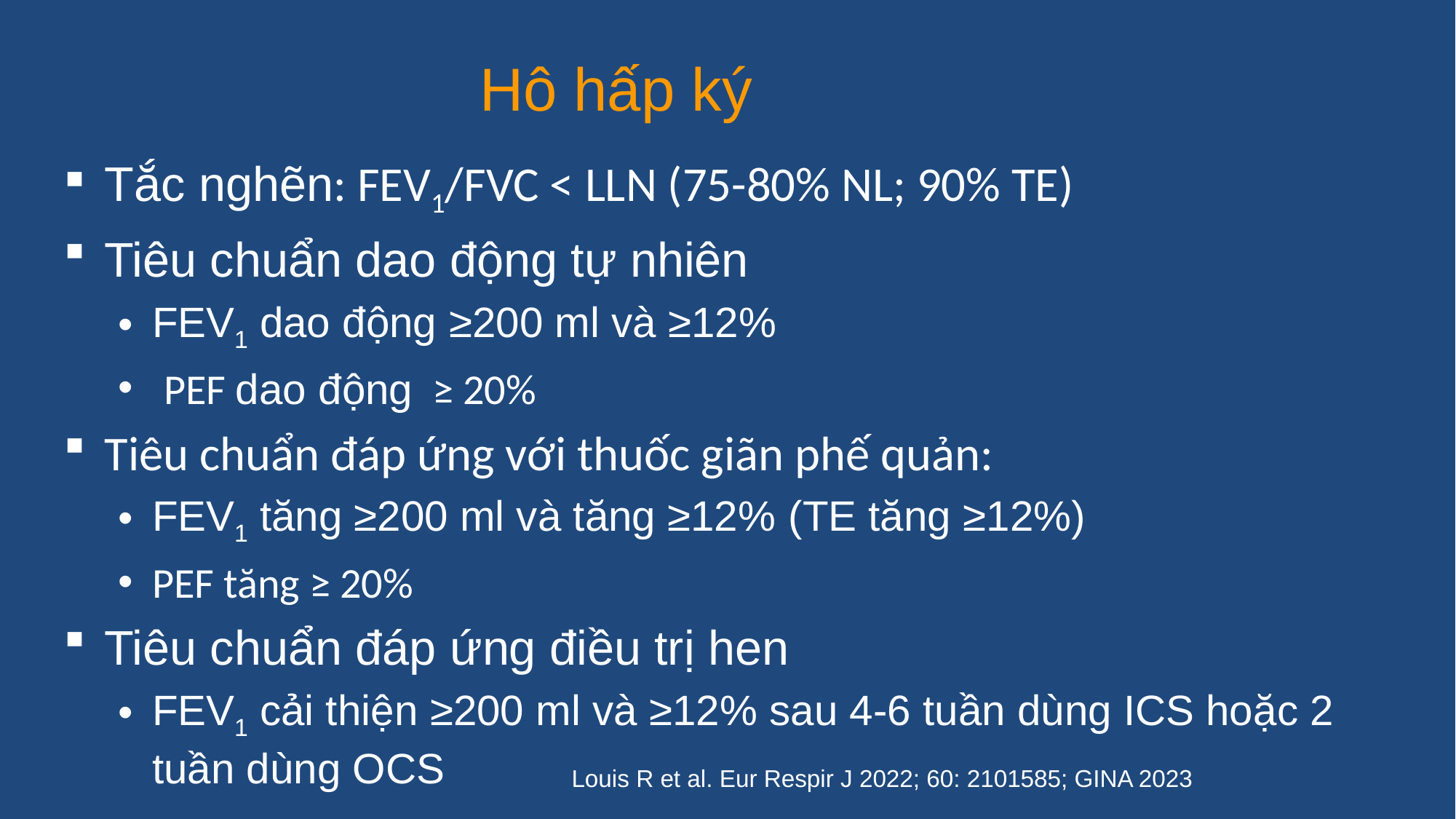

# Hô hấp ký
Tắc nghẽn: FEV1/FVC < LLN (75-80% NL; 90% TE)
Tiêu chuẩn dao động tự nhiên
FEV1 dao động ≥200 ml và ≥12%
 PEF dao động  ≥ 20%
Tiêu chuẩn đáp ứng với thuốc giãn phế quản:
FEV1 tăng ≥200 ml và tăng ≥12% (TE tăng ≥12%)
PEF tăng ≥ 20%
Tiêu chuẩn đáp ứng điều trị hen
FEV1 cải thiện ≥200 ml và ≥12% sau 4-6 tuần dùng ICS hoặc 2 tuần dùng OCS

Louis R et al. Eur Respir J 2022; 60: 2101585; GINA 2023